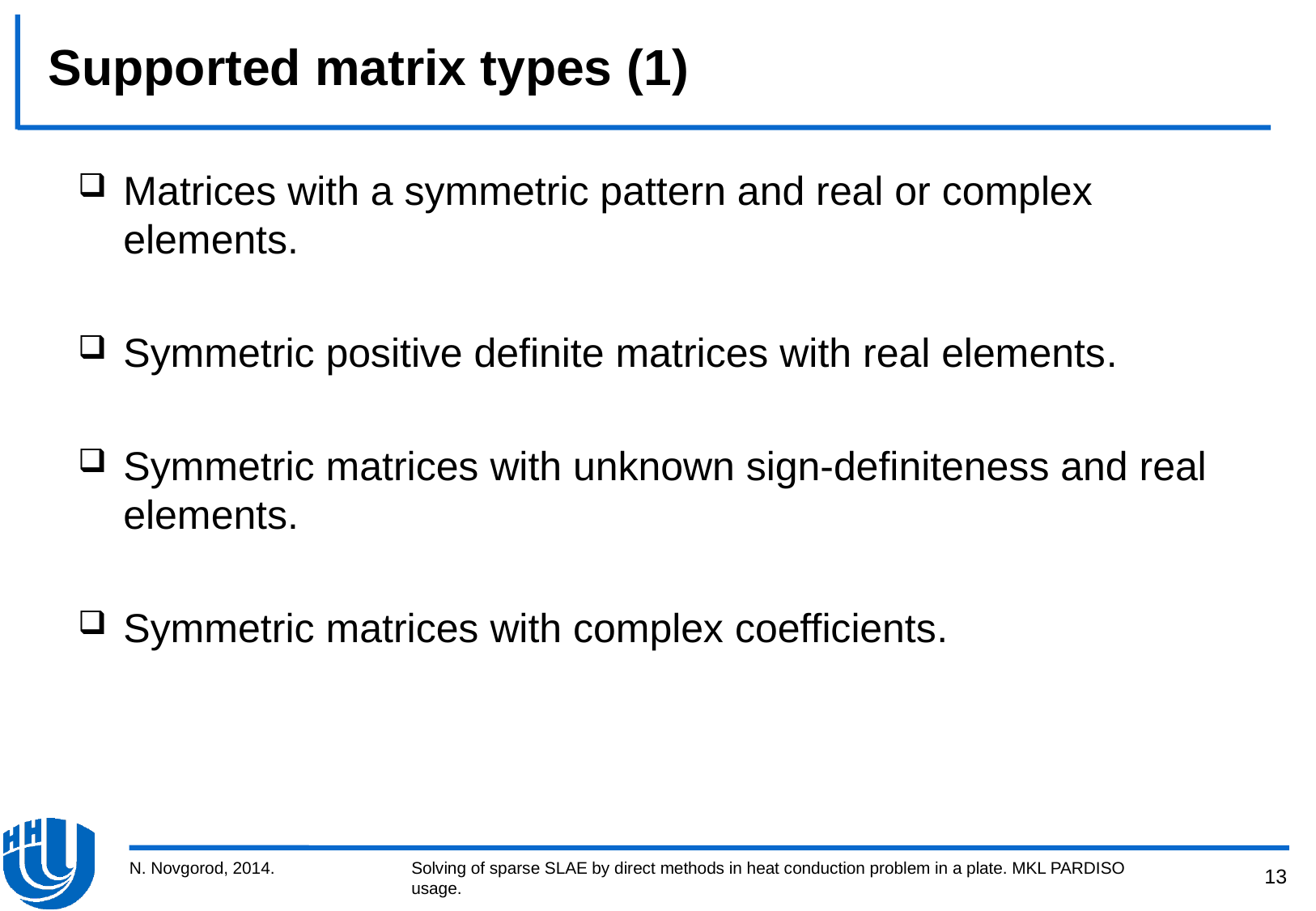

# Supported matrix types (1)
Matrices with a symmetric pattern and real or complex elements.

Symmetric positive definite matrices with real elements.

Symmetric matrices with unknown sign-definiteness and real elements.

Symmetric matrices with complex coefficients.

N. Novgorod, 2014.
Solving of sparse SLAE by direct methods in heat conduction problem in a plate. MKL PARDISO usage.